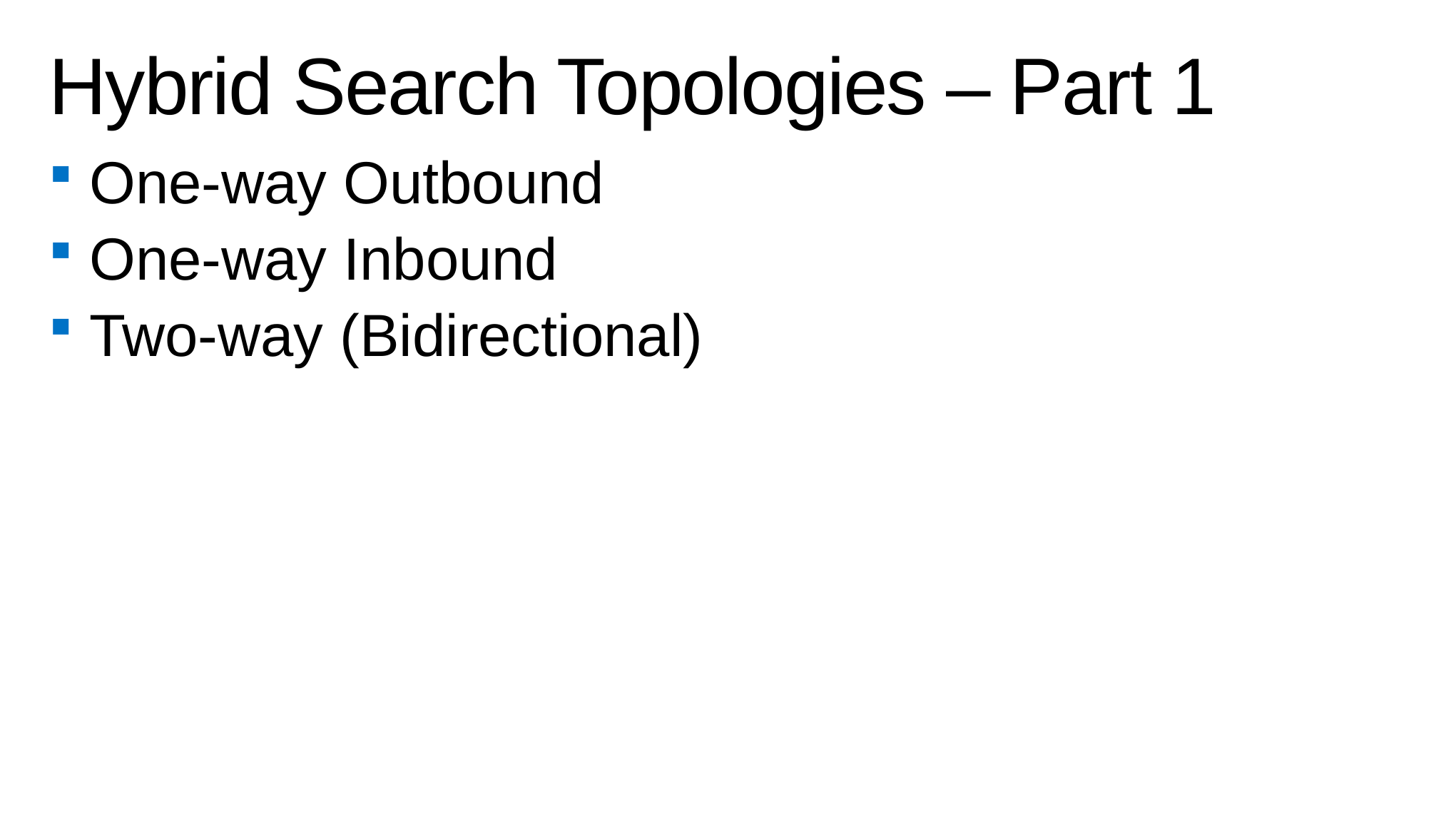

# Hybrid Search Topologies – Part 1
One-way Outbound
One-way Inbound
Two-way (Bidirectional)